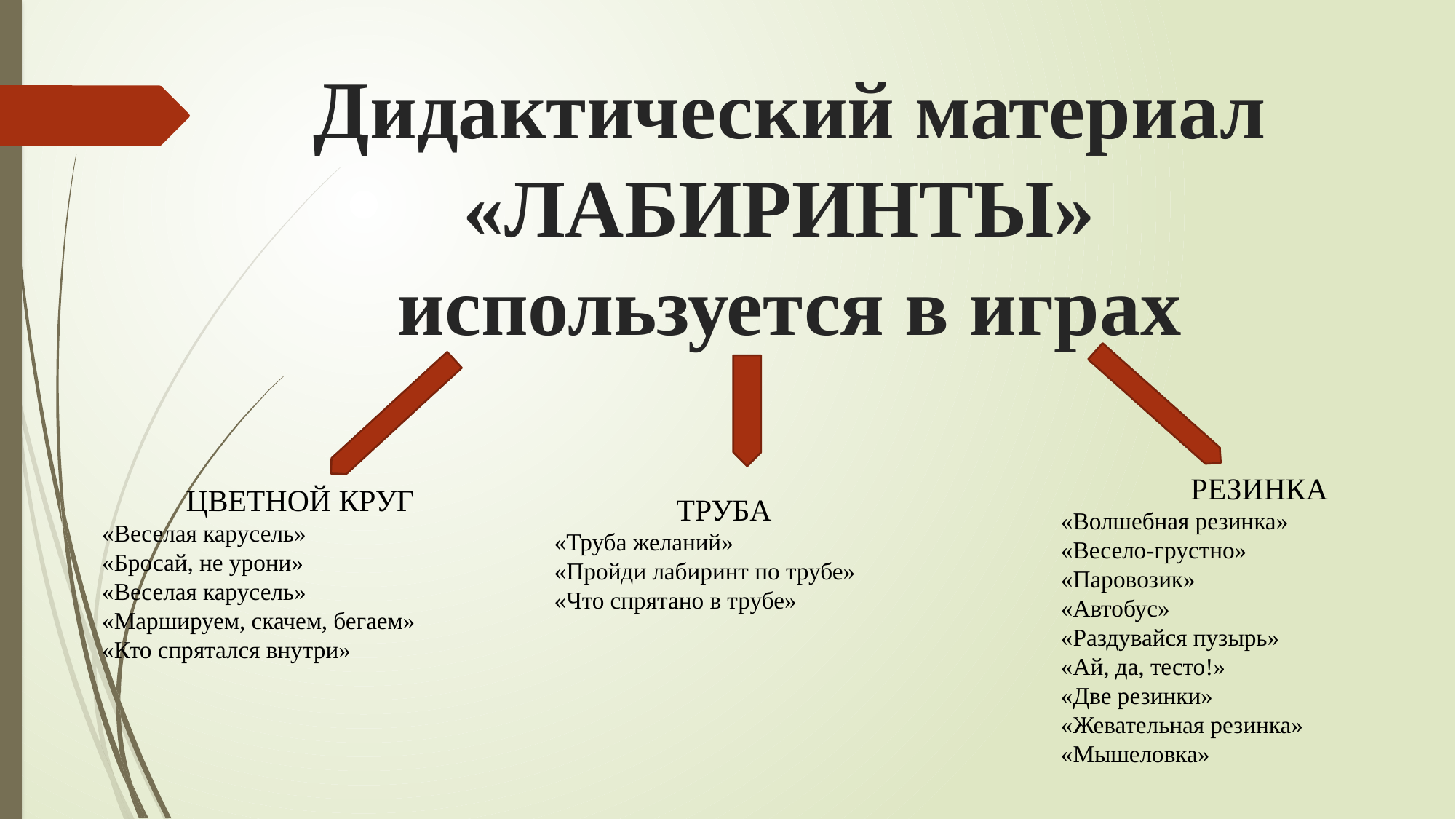

Дидактический материал «ЛАБИРИНТЫ»
используется в играх

           ЦВЕТНОЙ КРУГ
«Веселая карусель»
«Бросай, не урони»
«Веселая карусель»
«Маршируем, скачем, бегаем»
«Кто спрятался внутри»

                 РЕЗИНКА
«Волшебная резинка»
«Весело-грустно»
«Паровозик»
«Автобус»
«Раздувайся пузырь»
«Ай, да, тесто!»
«Две резинки»
«Жевательная резинка»
«Мышеловка»

                ТРУБА
«Труба желаний»
«Пройди лабиринт по трубе»
«Что спрятано в трубе»